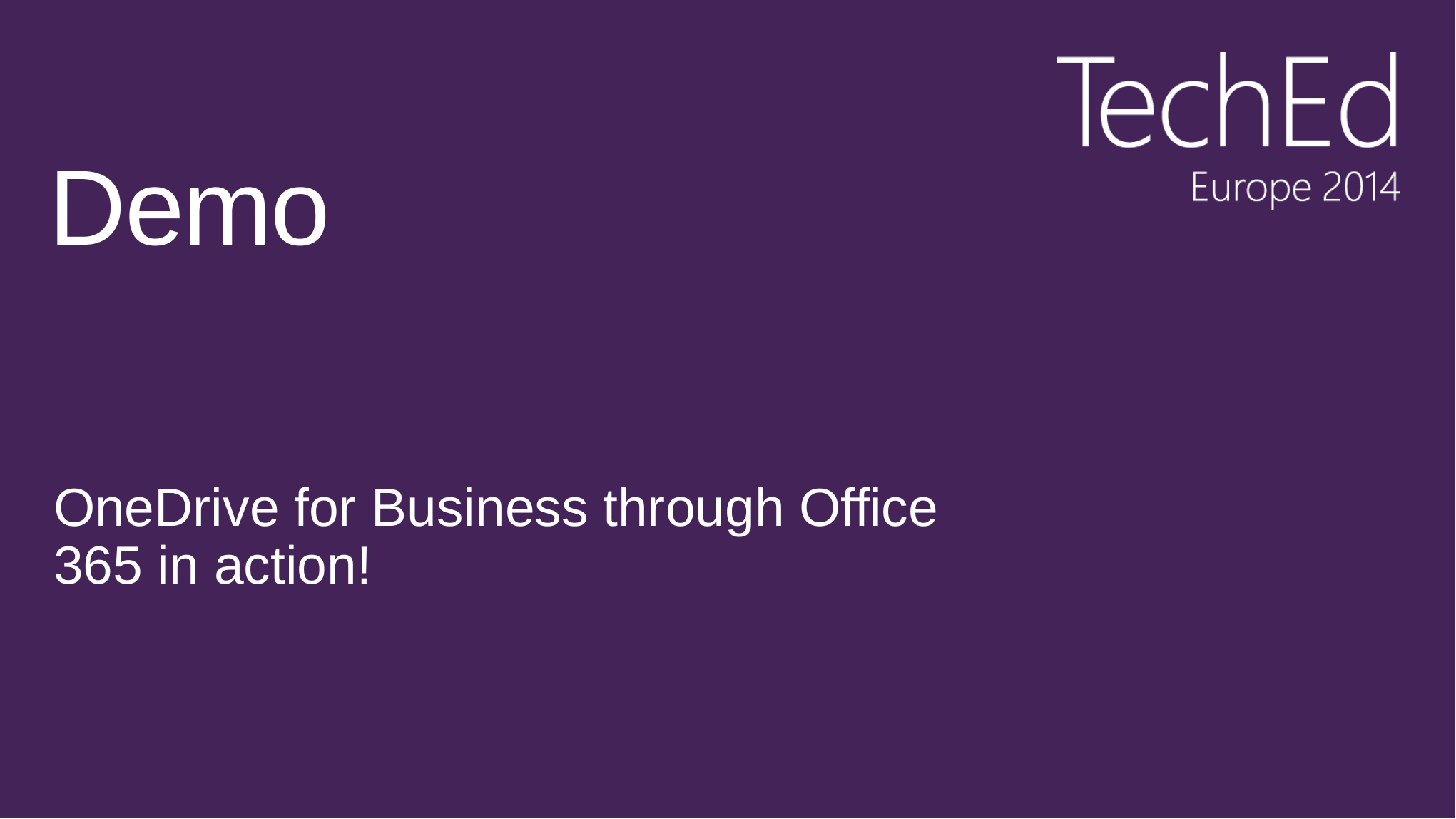

# Demo
OneDrive for Business through Office 365 in action!